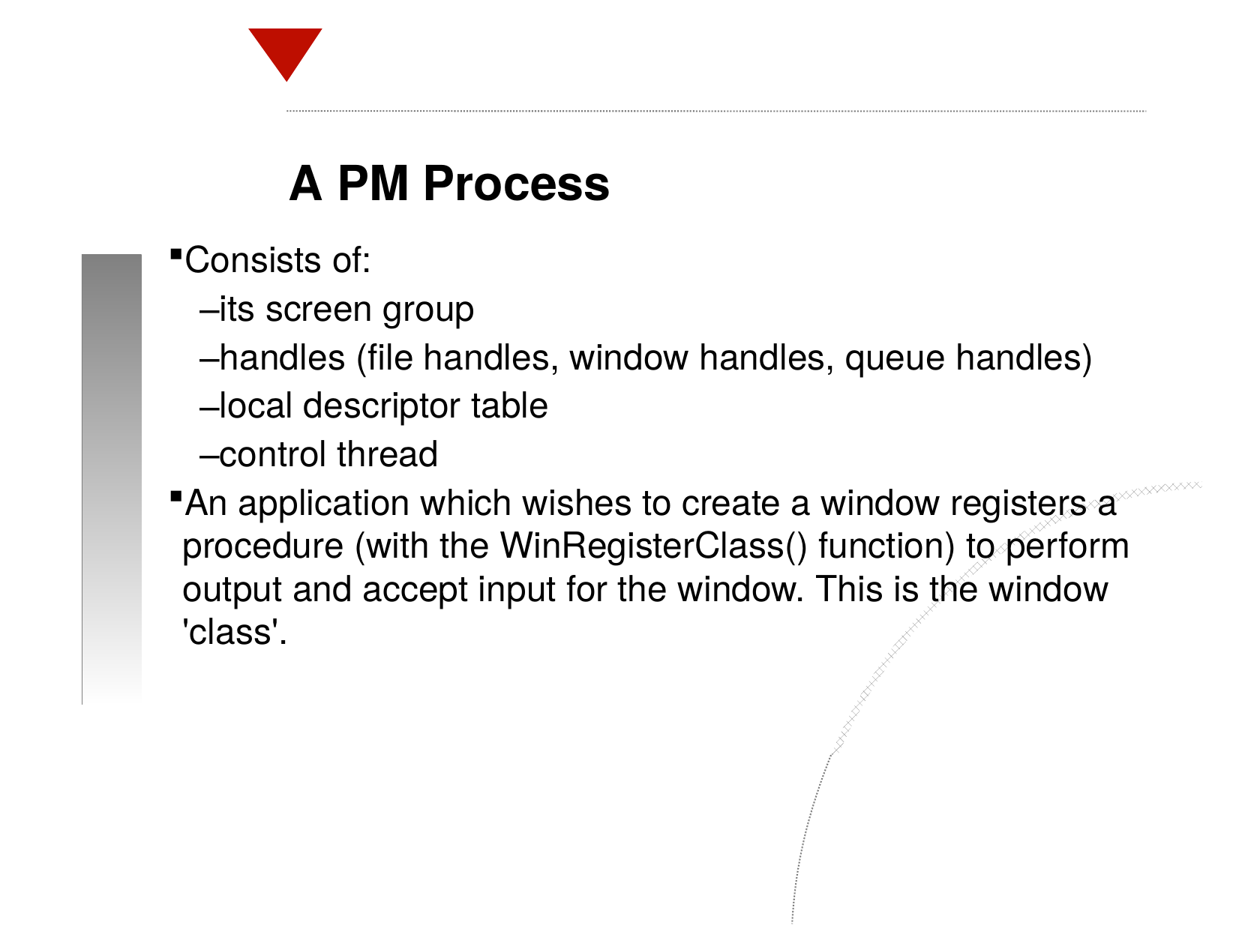

A PM Process
Consists of:
its screen group
handles (file handles, window handles, queue handles)
local descriptor table
control thread
An application which wishes to create a window registers a procedure (with the WinRegisterClass() function) to perform output and accept input for the window. This is the window 'class'.